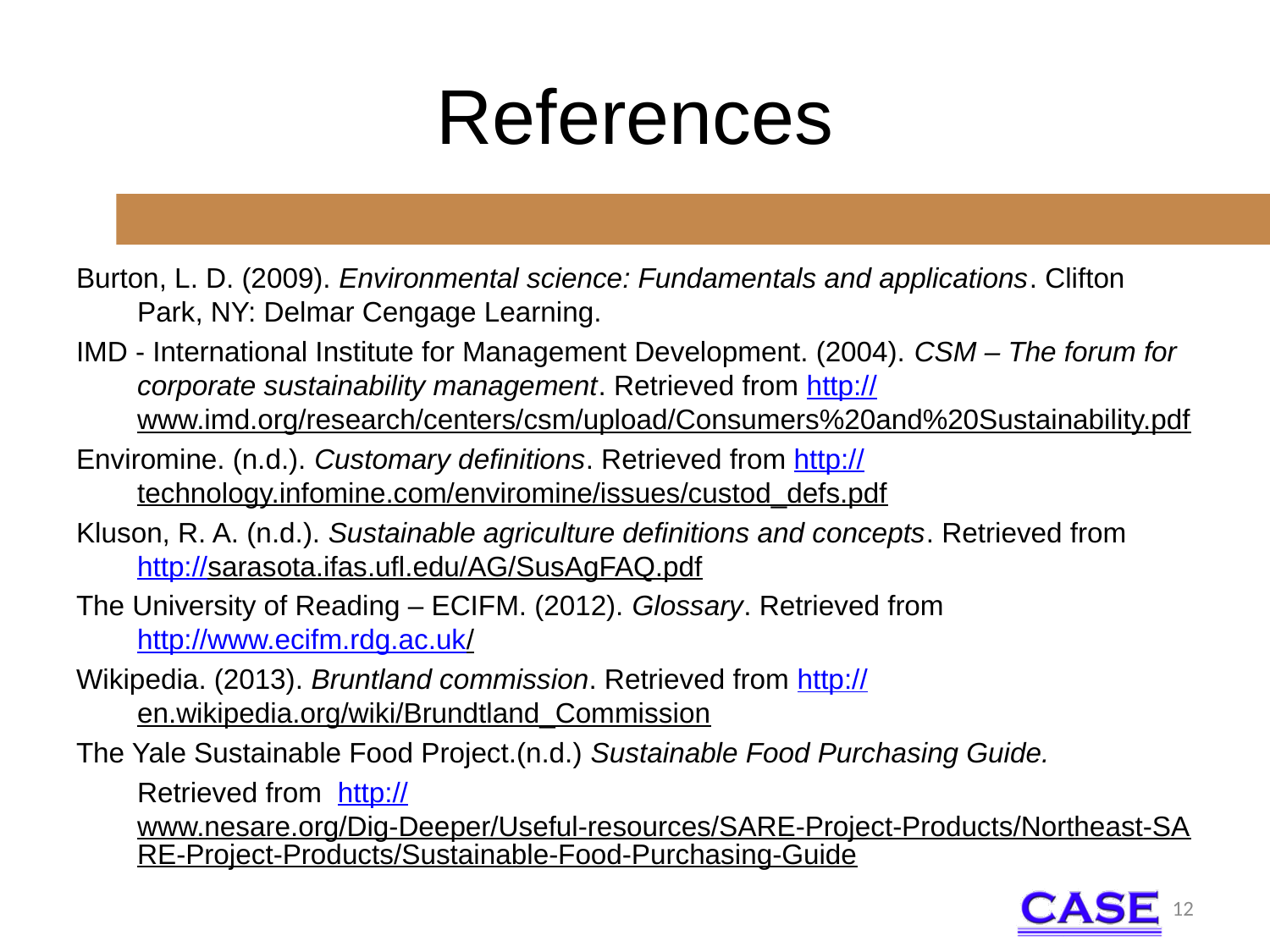

# References
Burton, L. D. (2009). Environmental science: Fundamentals and applications. Clifton Park, NY: Delmar Cengage Learning.
IMD - International Institute for Management Development. (2004). CSM – The forum for corporate sustainability management. Retrieved from http://www.imd.org/research/centers/csm/upload/Consumers%20and%20Sustainability.pdf
Enviromine. (n.d.). Customary definitions. Retrieved from http://technology.infomine.com/enviromine/issues/custod_defs.pdf
Kluson, R. A. (n.d.). Sustainable agriculture definitions and concepts. Retrieved from http://sarasota.ifas.ufl.edu/AG/SusAgFAQ.pdf
The University of Reading – ECIFM. (2012). Glossary. Retrieved from http://www.ecifm.rdg.ac.uk/
Wikipedia. (2013). Bruntland commission. Retrieved from http://en.wikipedia.org/wiki/Brundtland_Commission
The Yale Sustainable Food Project.(n.d.) Sustainable Food Purchasing Guide.
	Retrieved from  http://www.nesare.org/Dig-Deeper/Useful-resources/SARE-Project-Products/Northeast-SARE-Project-Products/Sustainable-Food-Purchasing-Guide
12